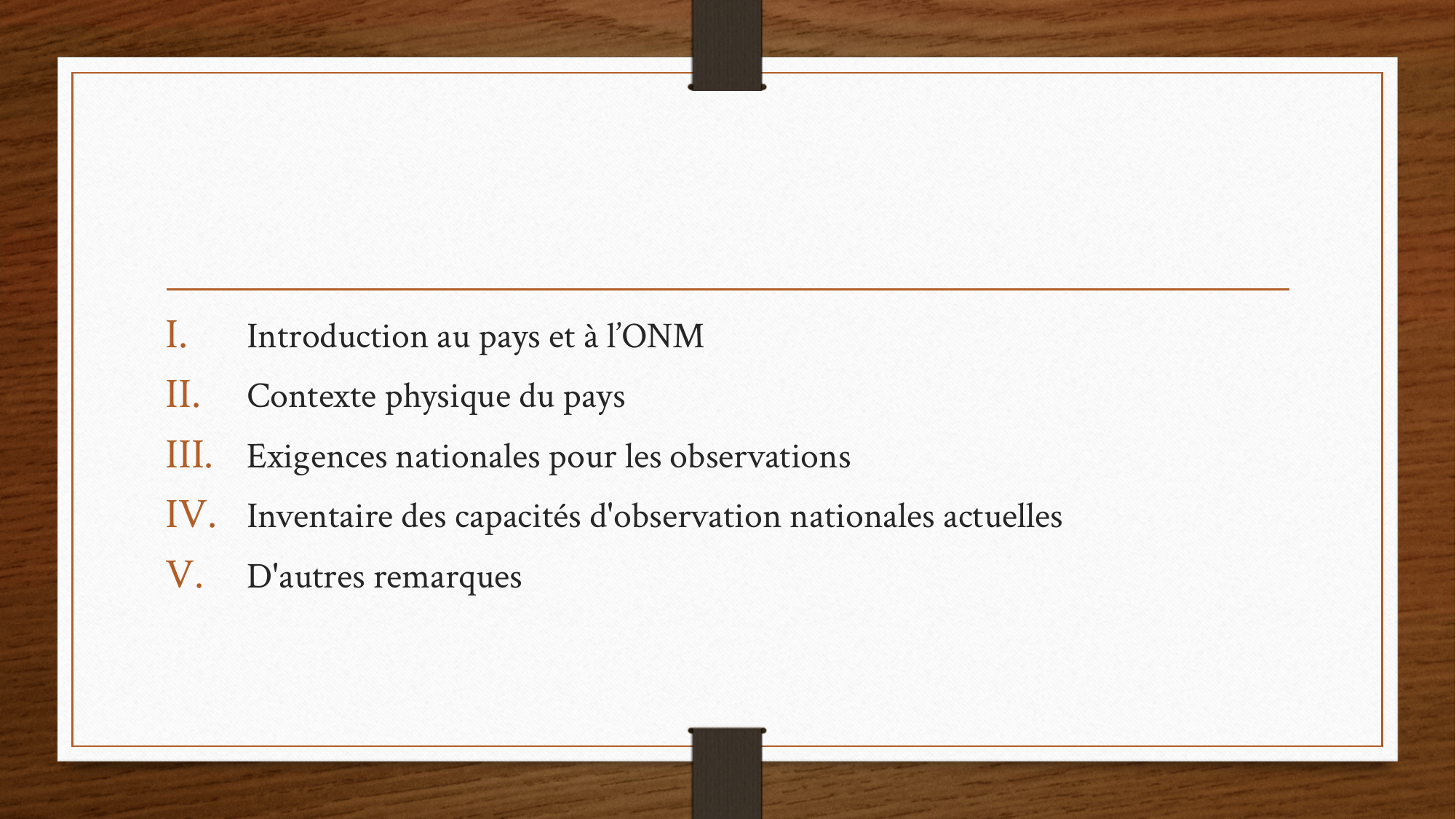

#
Introduction au pays et à l’ONM
Contexte physique du pays
Exigences nationales pour les observations
Inventaire des capacités d'observation nationales actuelles
D'autres remarques